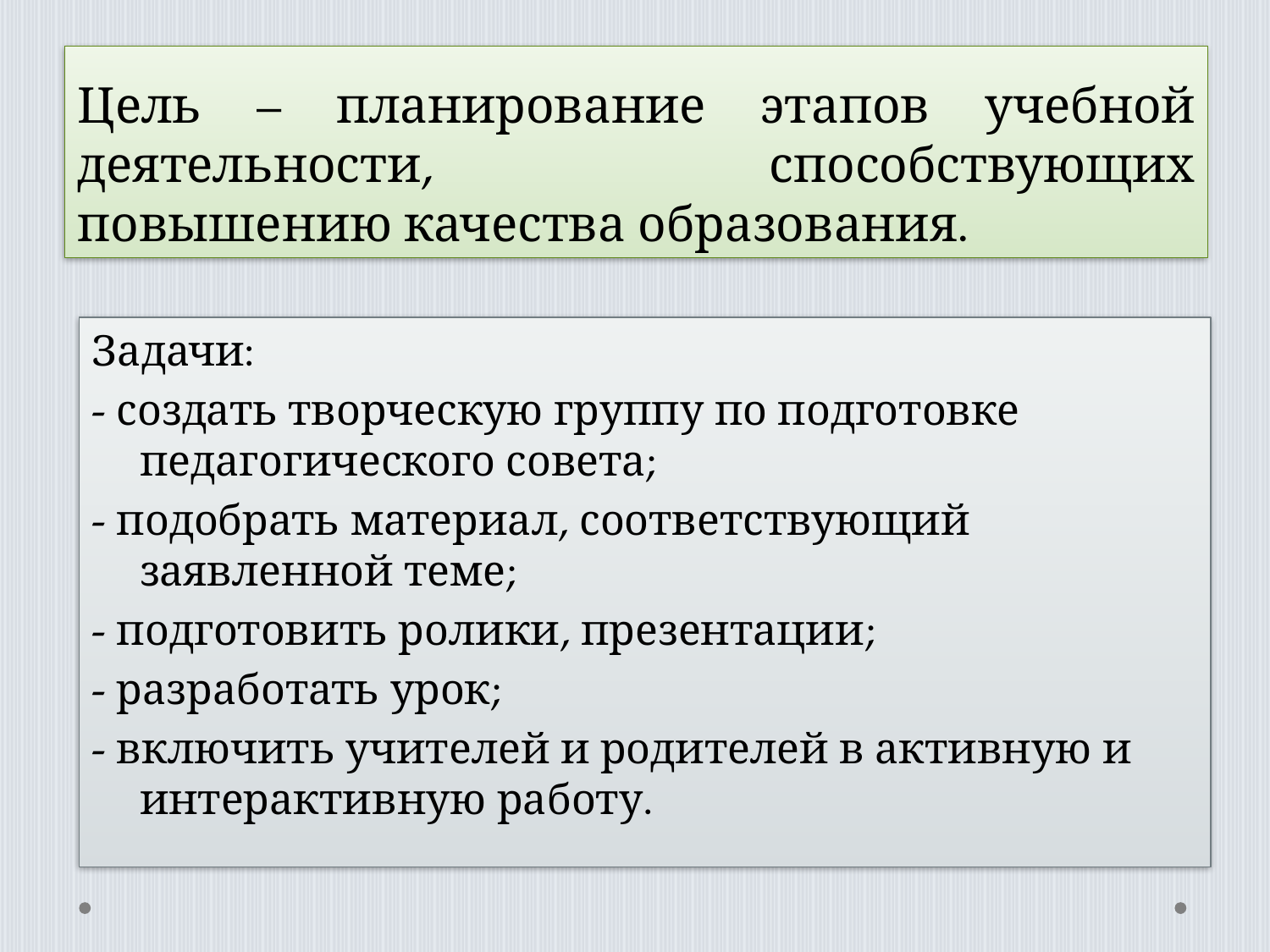

Цель – планирование этапов учебной деятельности, способствующих повышению качества образования.
Задачи:
- создать творческую группу по подготовке педагогического совета;
- подобрать материал, соответствующий заявленной теме;
- подготовить ролики, презентации;
- разработать урок;
- включить учителей и родителей в активную и интерактивную работу.